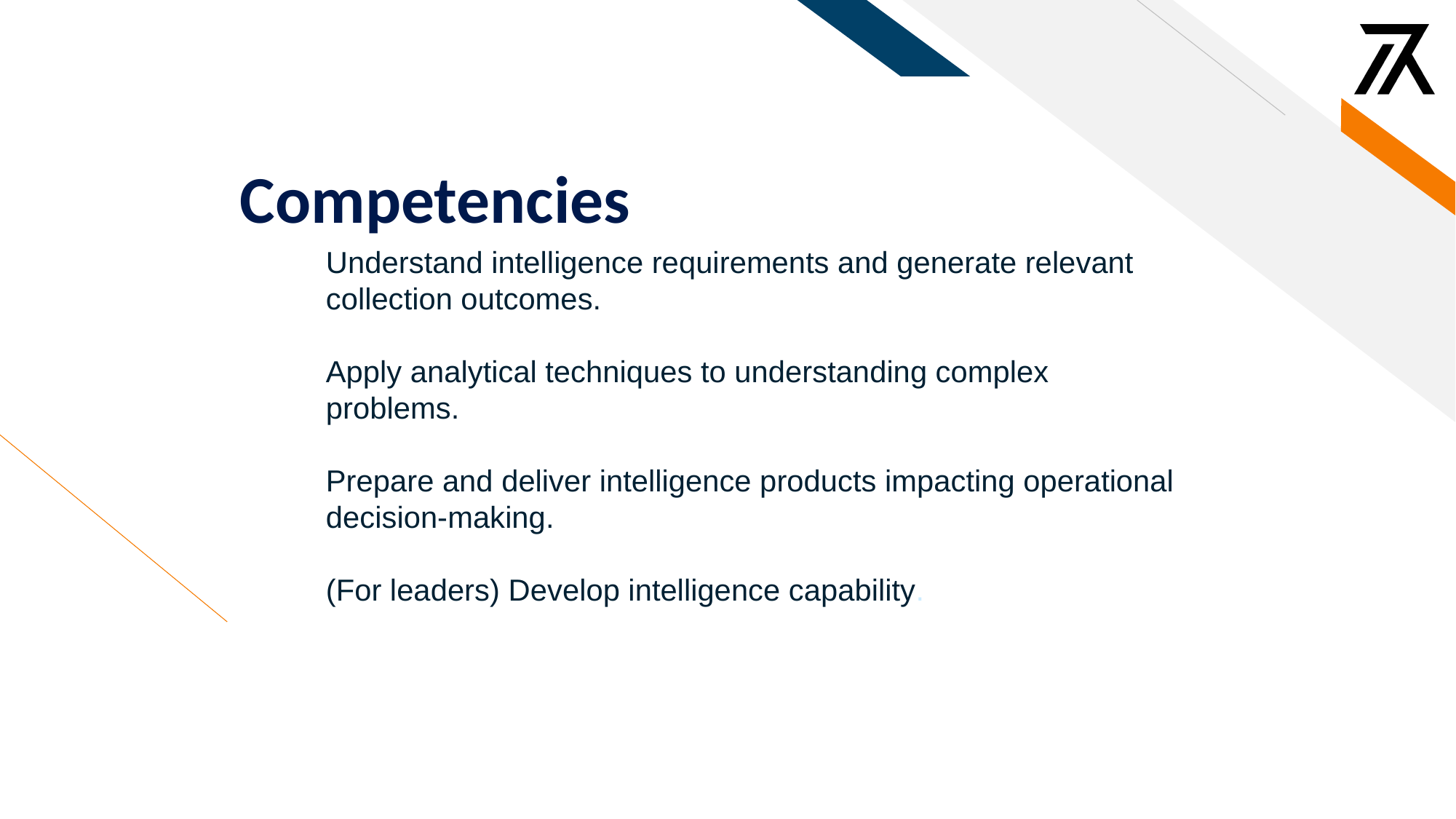

# Competencies
Understand intelligence requirements and generate relevant collection outcomes.

Apply analytical techniques to understanding complex problems.

Prepare and deliver intelligence products impacting operational decision-making.

(For leaders) Develop intelligence capability.